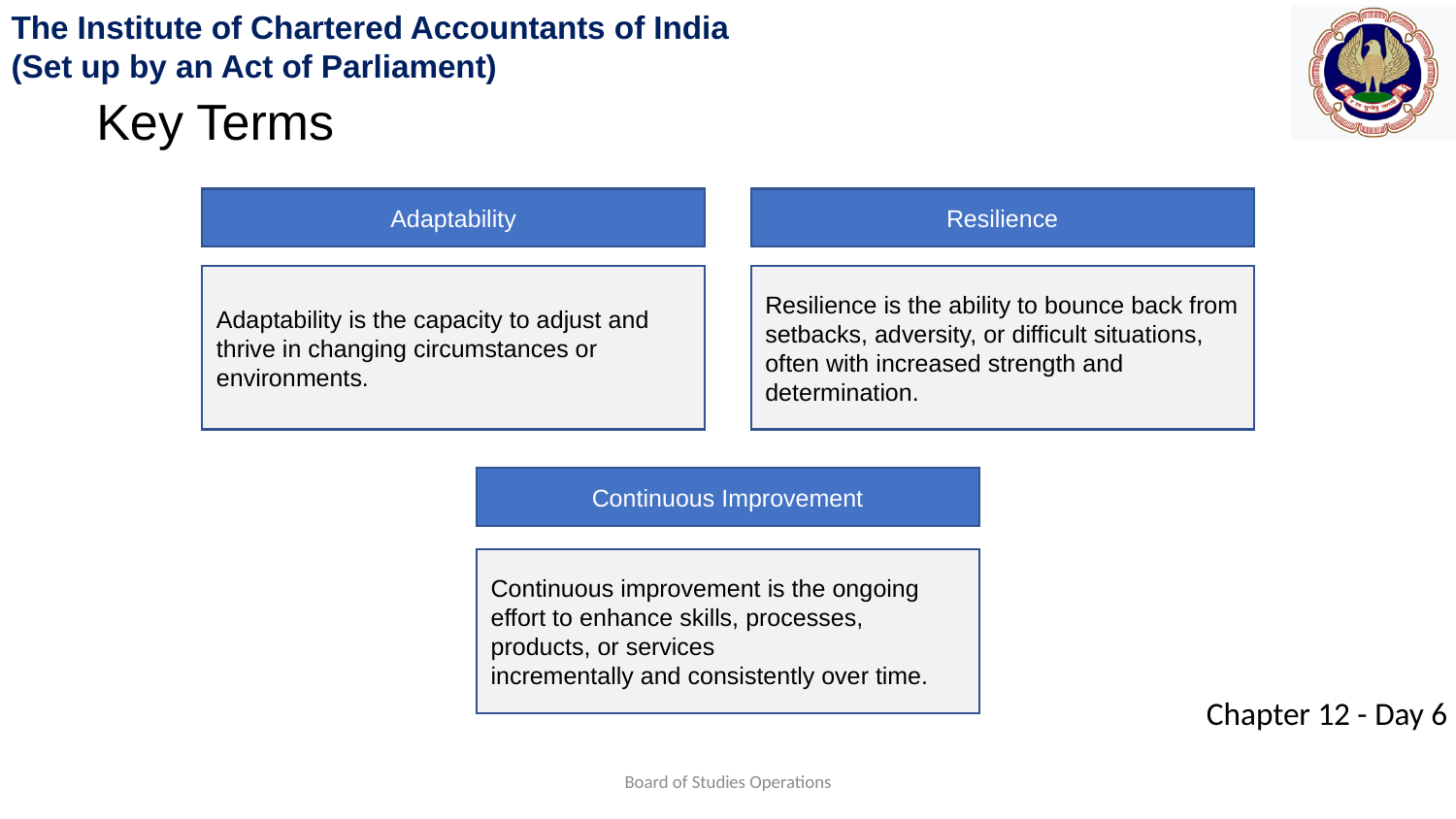

Key Terms
Resilience
Adaptability
Adaptability is the capacity to adjust and  thrive in changing circumstances or environments.
Resilience is the ability to bounce back from setbacks, adversity, or difficult situations, often with increased strength and determination.
Continuous Improvement
Continuous improvement is the ongoing effort to enhance skills, processes, products, or services
incrementally and consistently over time.
Board of Studies Operations